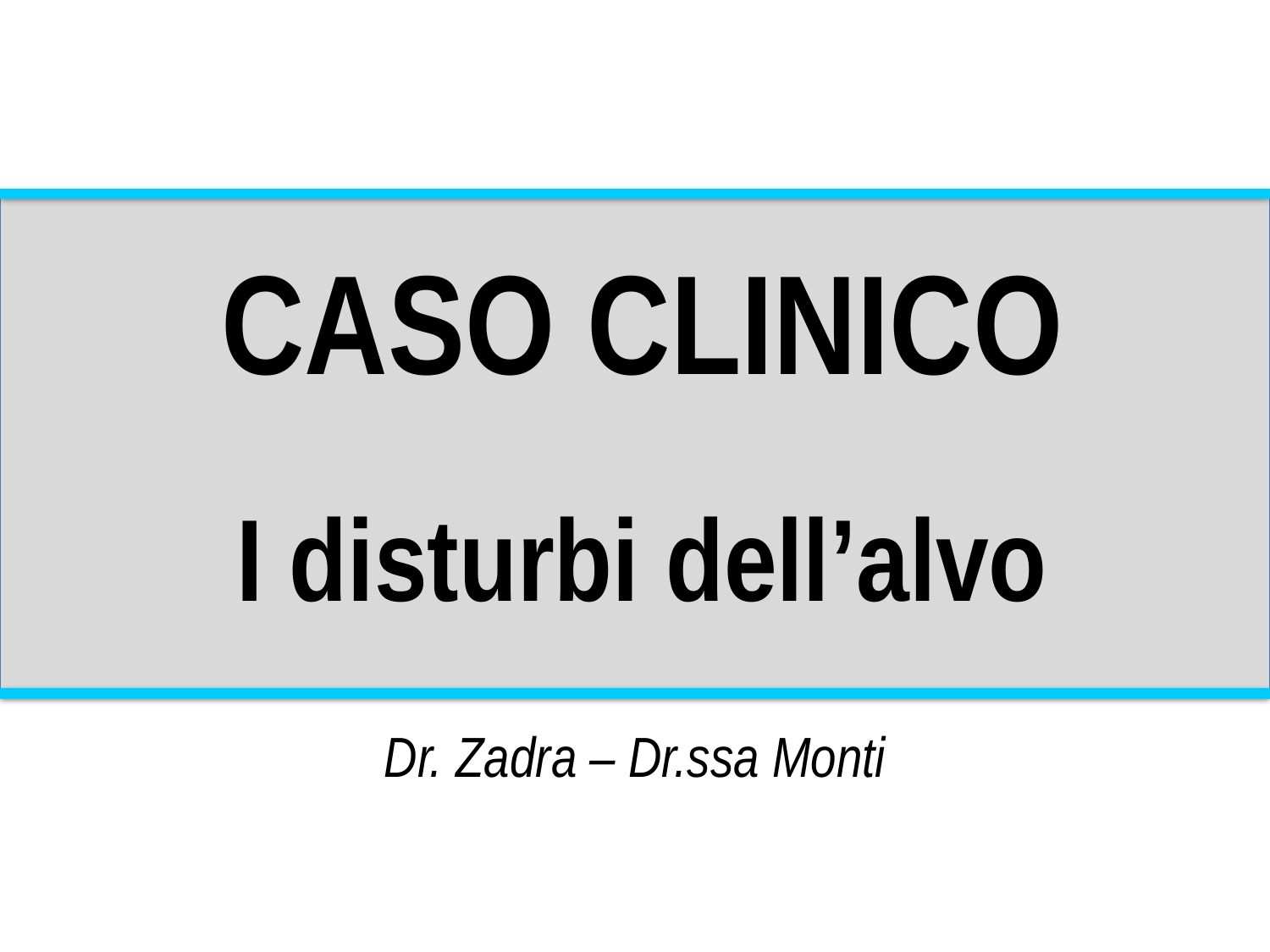

CASO CLINICO

I disturbi dell’alvo
Dr. Zadra – Dr.ssa Monti